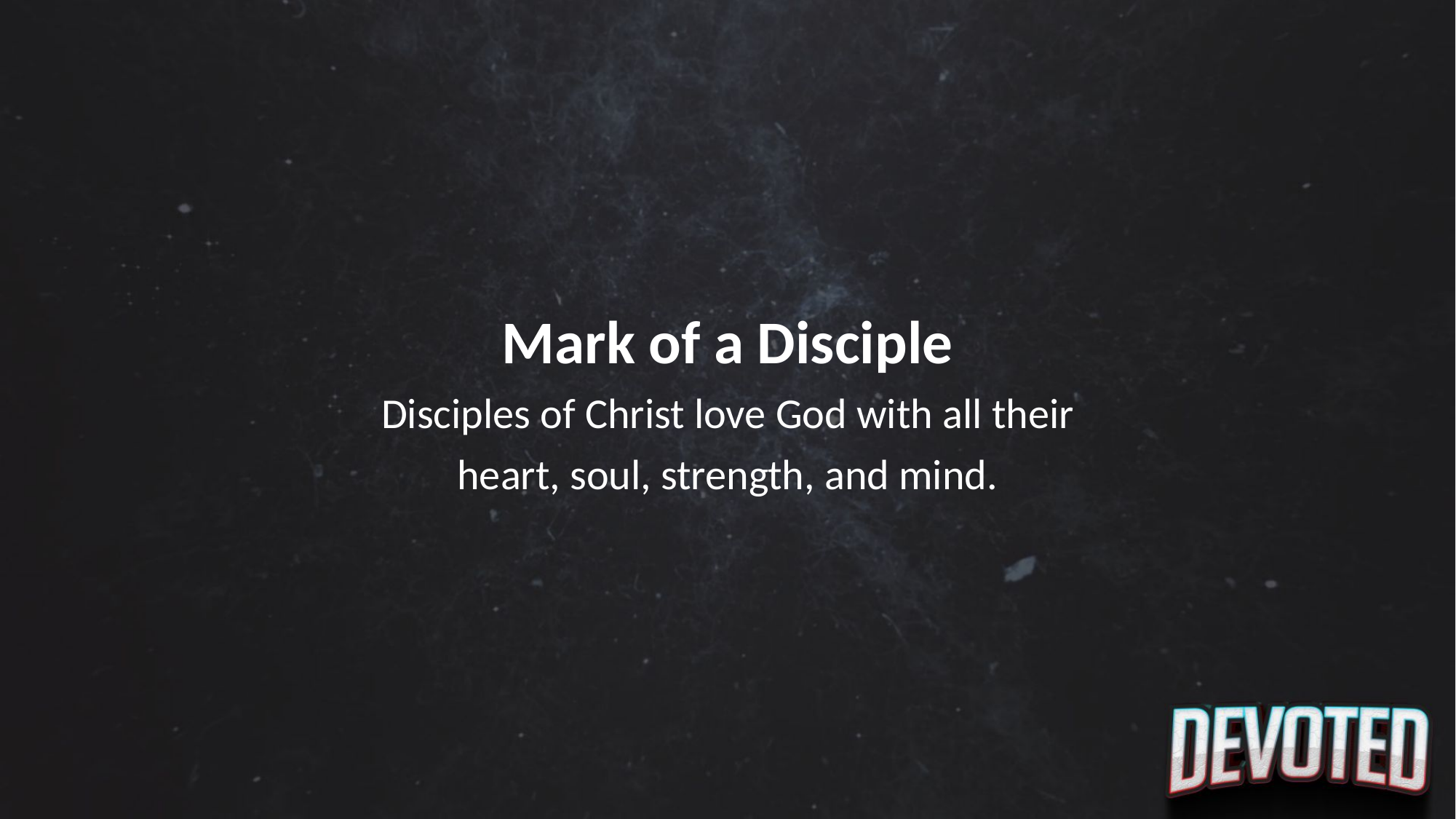

Mark of a Disciple
Disciples of Christ love God with all their
heart, soul, strength, and mind.